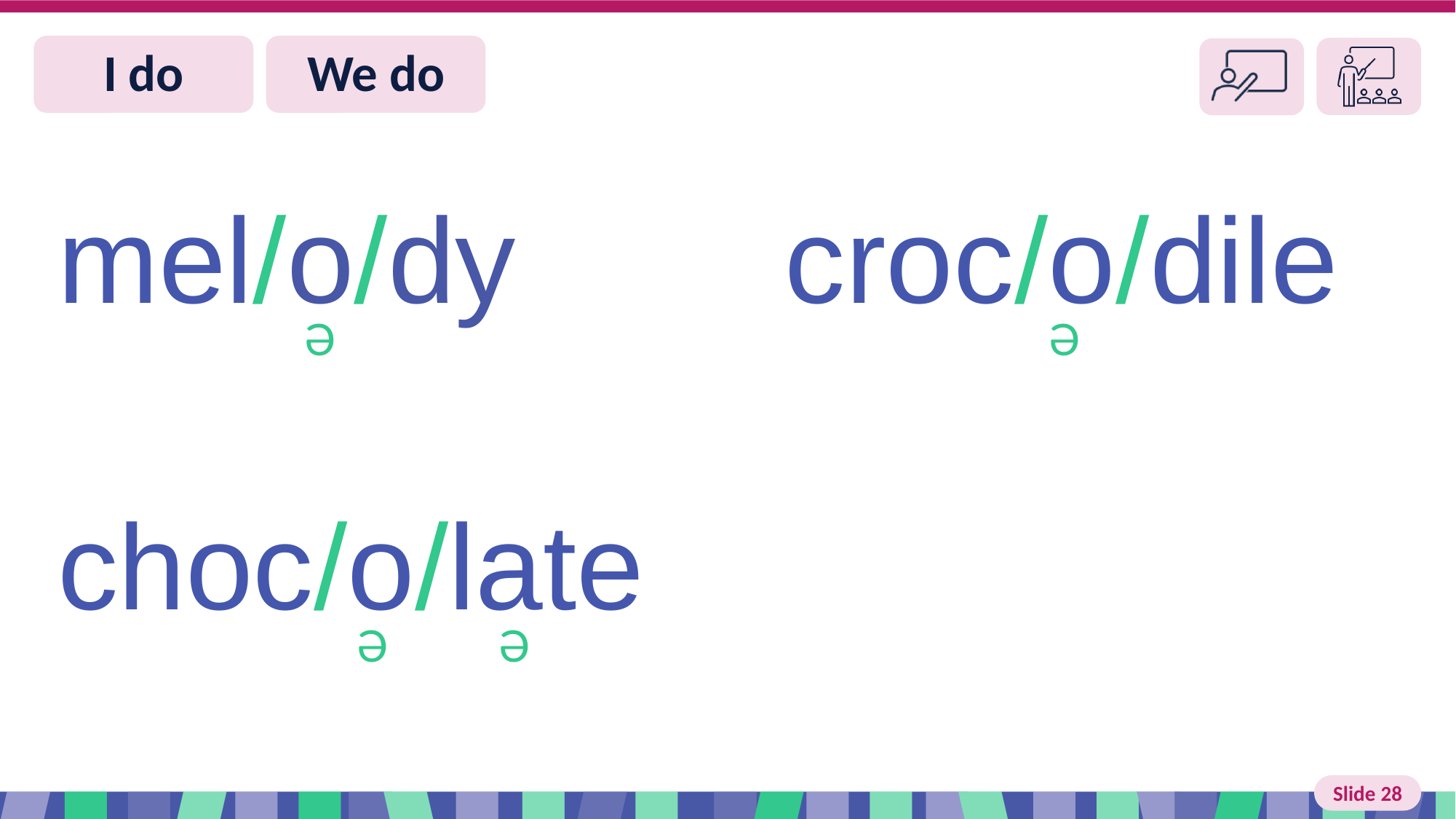

Slide 28 I do We do
mel/o/dy        croc/o/dile
Ə
Ə
choc/o/late
Ə
Ə